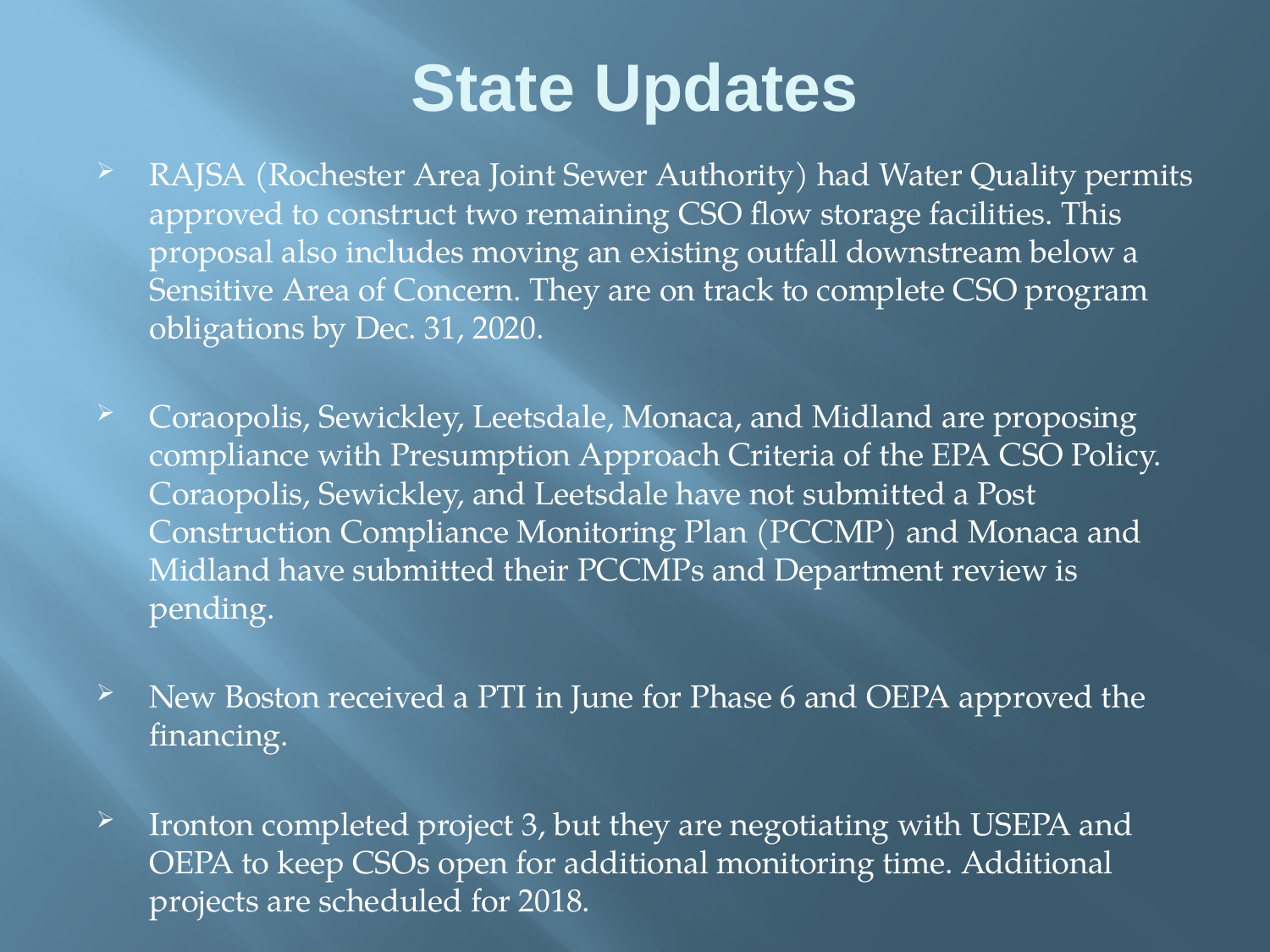

# State Updates
RAJSA (Rochester Area Joint Sewer Authority) had Water Quality permits approved to construct two remaining CSO flow storage facilities. This proposal also includes moving an existing outfall downstream below a Sensitive Area of Concern. They are on track to complete CSO program obligations by Dec. 31, 2020.

Coraopolis, Sewickley, Leetsdale, Monaca, and Midland are proposing compliance with Presumption Approach Criteria of the EPA CSO Policy. Coraopolis, Sewickley, and Leetsdale have not submitted a Post Construction Compliance Monitoring Plan (PCCMP) and Monaca and Midland have submitted their PCCMPs and Department review is pending.

New Boston received a PTI in June for Phase 6 and OEPA approved the financing.

Ironton completed project 3, but they are negotiating with USEPA and OEPA to keep CSOs open for additional monitoring time. Additional projects are scheduled for 2018.